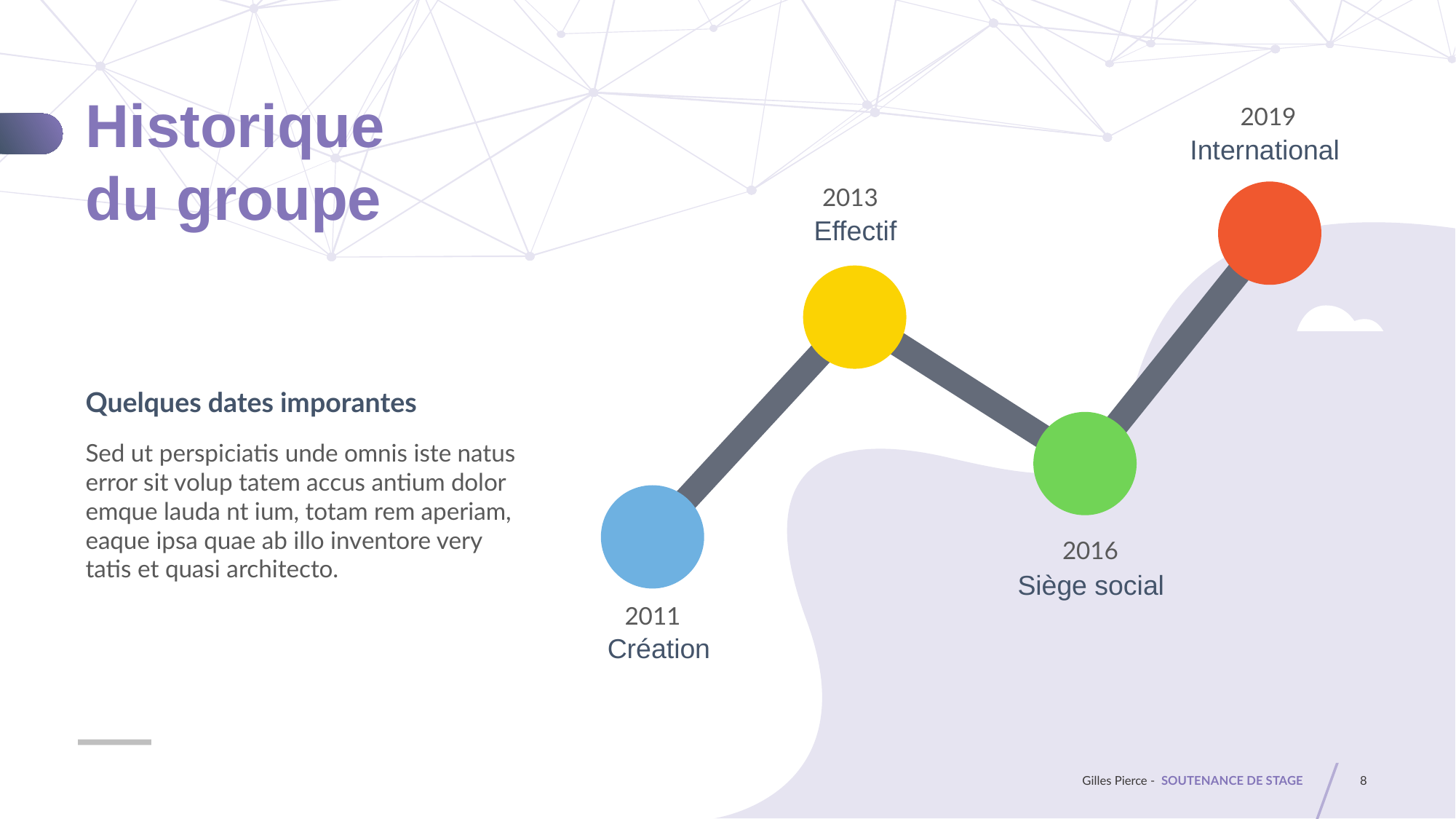

Historique
du groupe
2019
International
2013

Effectif
Quelques dates imporantes
Sed ut perspiciatis unde omnis iste natus error sit volup tatem accus antium dolor emque lauda nt ium, totam rem aperiam, eaque ipsa quae ab illo inventore very tatis et quasi architecto.
2016
Siège social
2011
Création